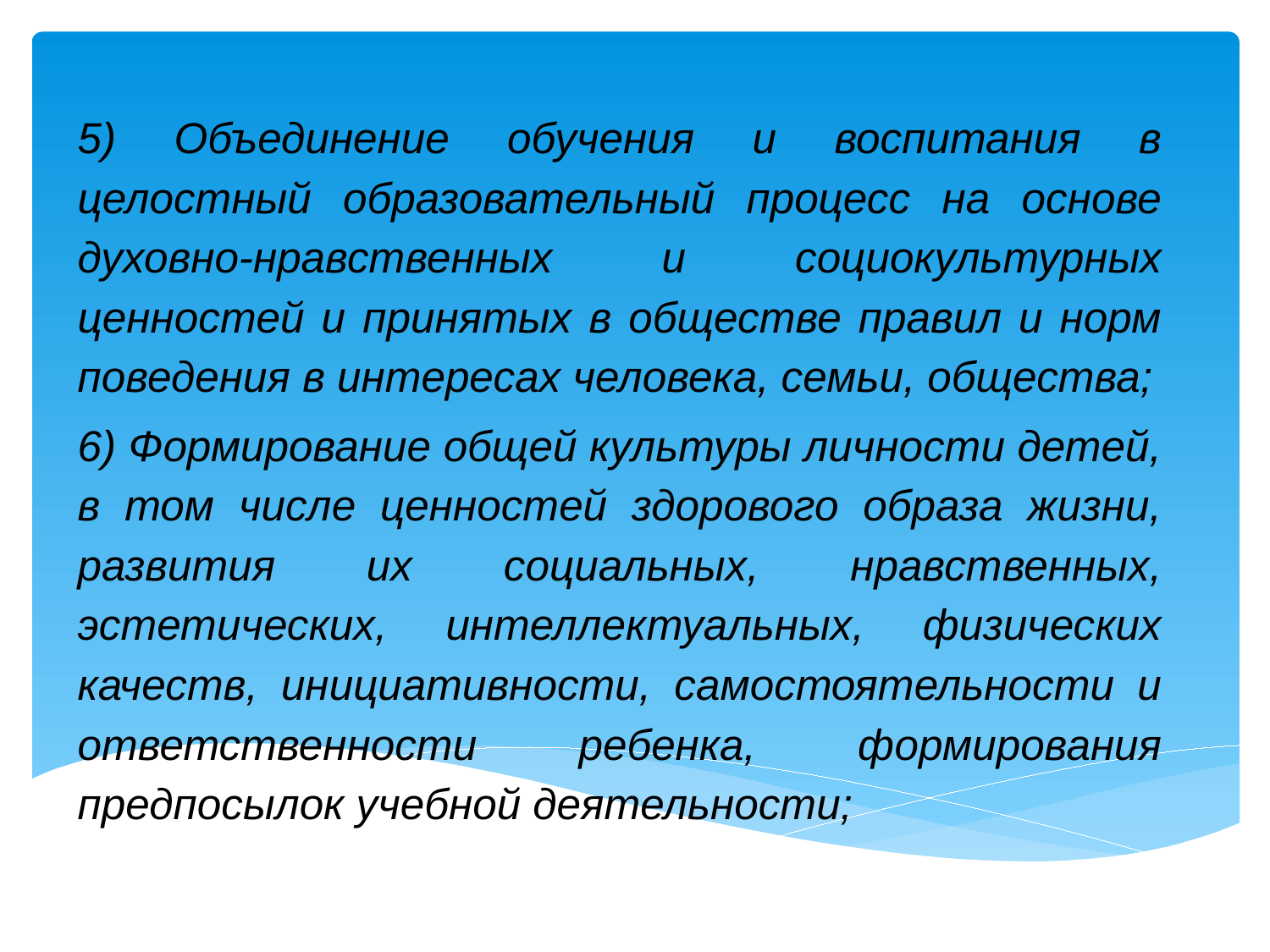

#
5) Объединение обучения и воспитания в целостный образовательный процесс на основе духовно-нравственных и социокультурных ценностей и принятых в обществе правил и норм поведения в интересах человека, семьи, общества;
6) Формирование общей культуры личности детей, в том числе ценностей здорового образа жизни, развития их социальных, нравственных, эстетических, интеллектуальных, физических качеств, инициативности, самостоятельности и ответственности ребенка, формирования предпосылок учебной деятельности;